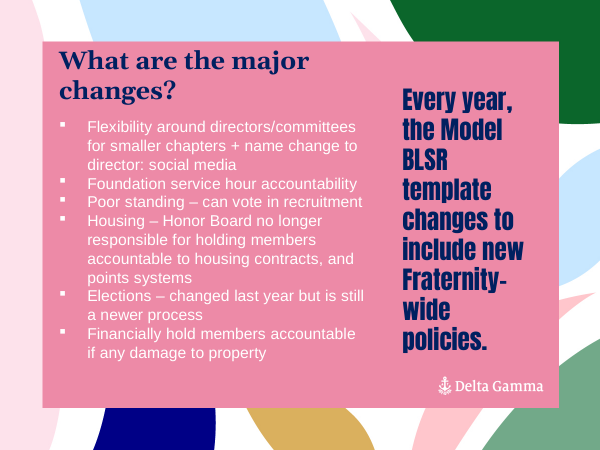

What are the major changes?
Flexibility around directors/committees for smaller chapters + name change to director: social media
Foundation service hour accountability
Poor standing – can vote in recruitment
Housing – Honor Board no longer responsible for holding members accountable to housing contracts, and points systems
Elections – changed last year but is still a newer process
Financially hold members accountable if any damage to property
Every year, the Model BLSR template changes to include new Fraternity-wide policies.